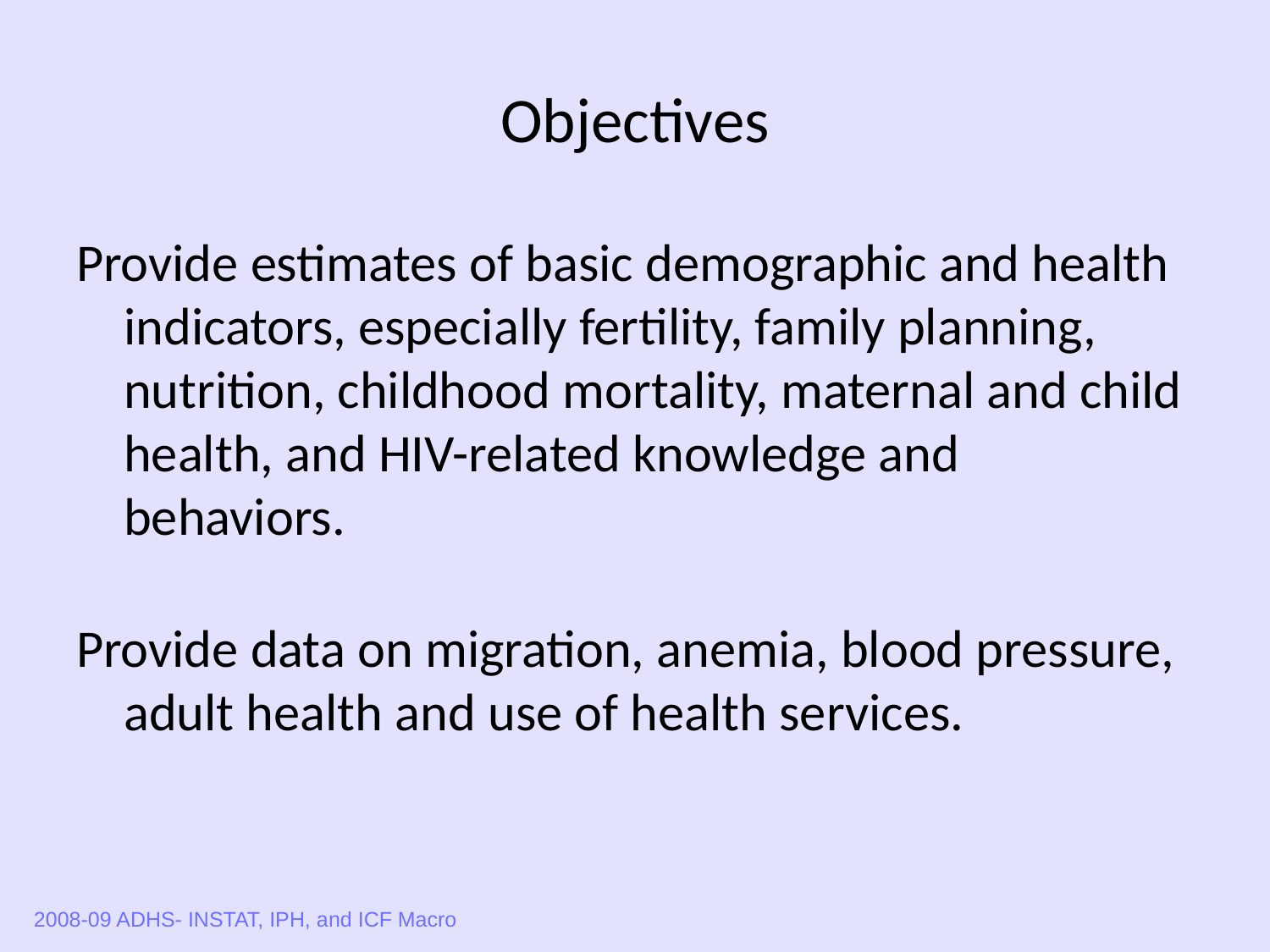

# Objectives
Provide estimates of basic demographic and health indicators, especially fertility, family planning, nutrition, childhood mortality, maternal and child health, and HIV-related knowledge and behaviors.
Provide data on migration, anemia, blood pressure, adult health and use of health services.
2008-09 ADHS- INSTAT, IPH, and ICF Macro